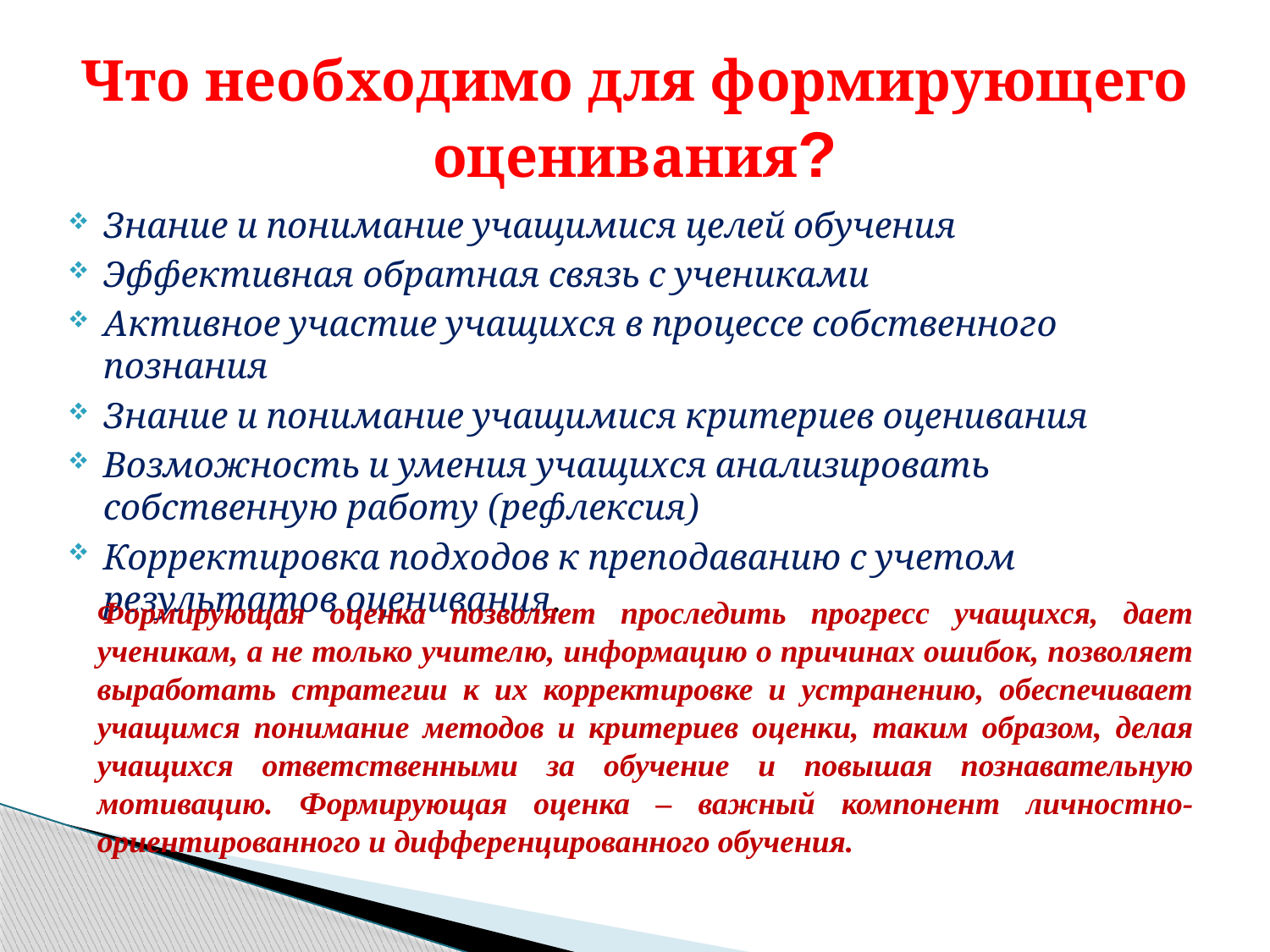

# Что необходимо для формирующего оценивания?
Знание и понимание учащимися целей обучения
Эффективная обратная связь с учениками
Активное участие учащихся в процессе собственного познания
Знание и понимание учащимися критериев оценивания
Возможность и умения учащихся анализировать собственную работу (рефлексия)
Корректировка подходов к преподаванию с учетом результатов оценивания.
Формирующая оценка позволяет проследить прогресс учащихся, дает ученикам, а не только учителю, информацию о причинах ошибок, позволяет выработать стратегии к их корректировке и устранению, обеспечивает учащимся понимание методов и критериев оценки, таким образом, делая учащихся ответственными за обучение и повышая познавательную мотивацию. Формирующая оценка – важный компонент личностно-ориентированного и дифференцированного обучения.